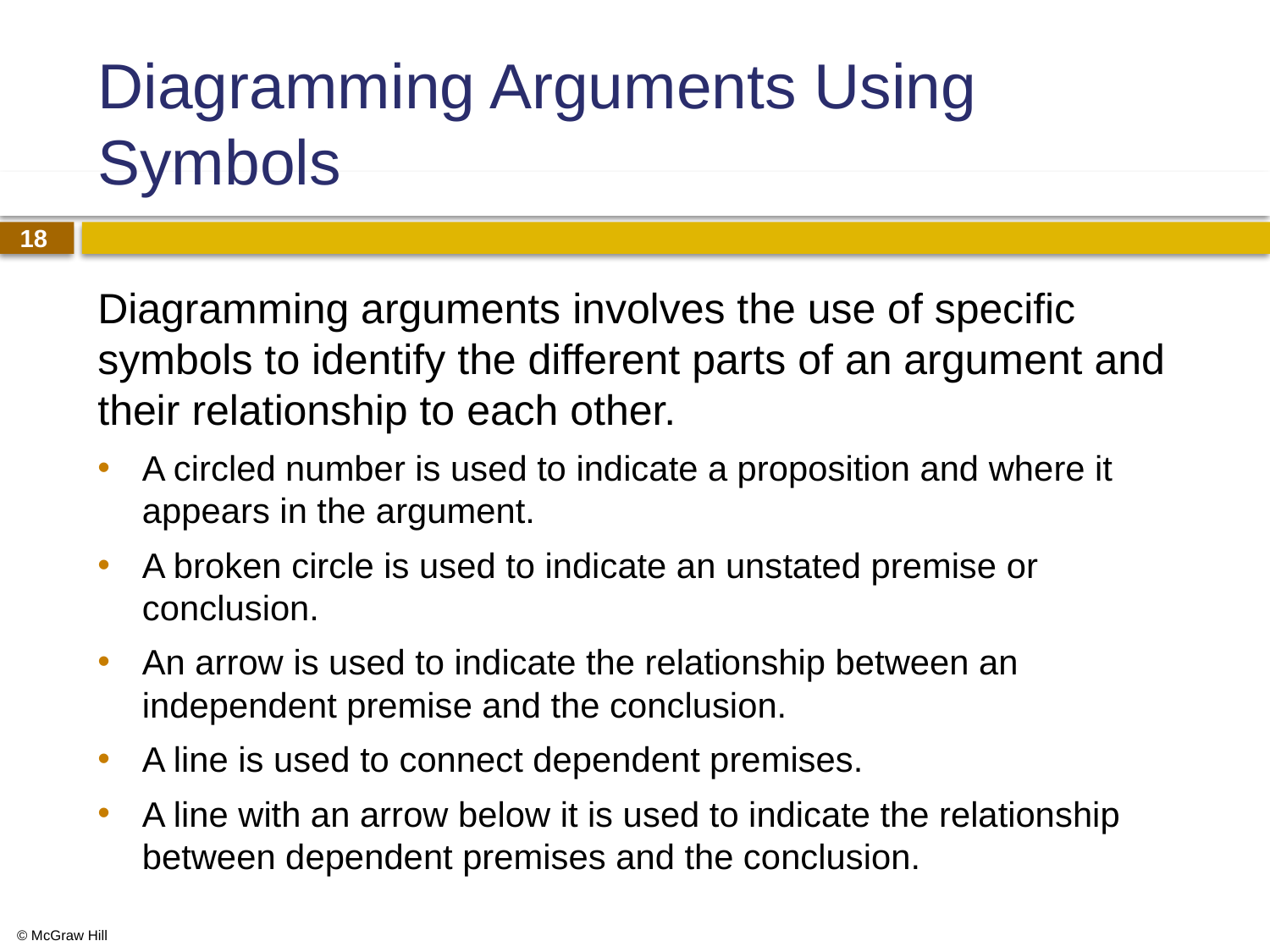

# Diagramming Arguments Using Symbols
Diagramming arguments involves the use of specific symbols to identify the different parts of an argument and their relationship to each other.
A circled number is used to indicate a proposition and where it appears in the argument.
A broken circle is used to indicate an unstated premise or conclusion.
An arrow is used to indicate the relationship between an independent premise and the conclusion.
A line is used to connect dependent premises.
A line with an arrow below it is used to indicate the relationship between dependent premises and the conclusion.